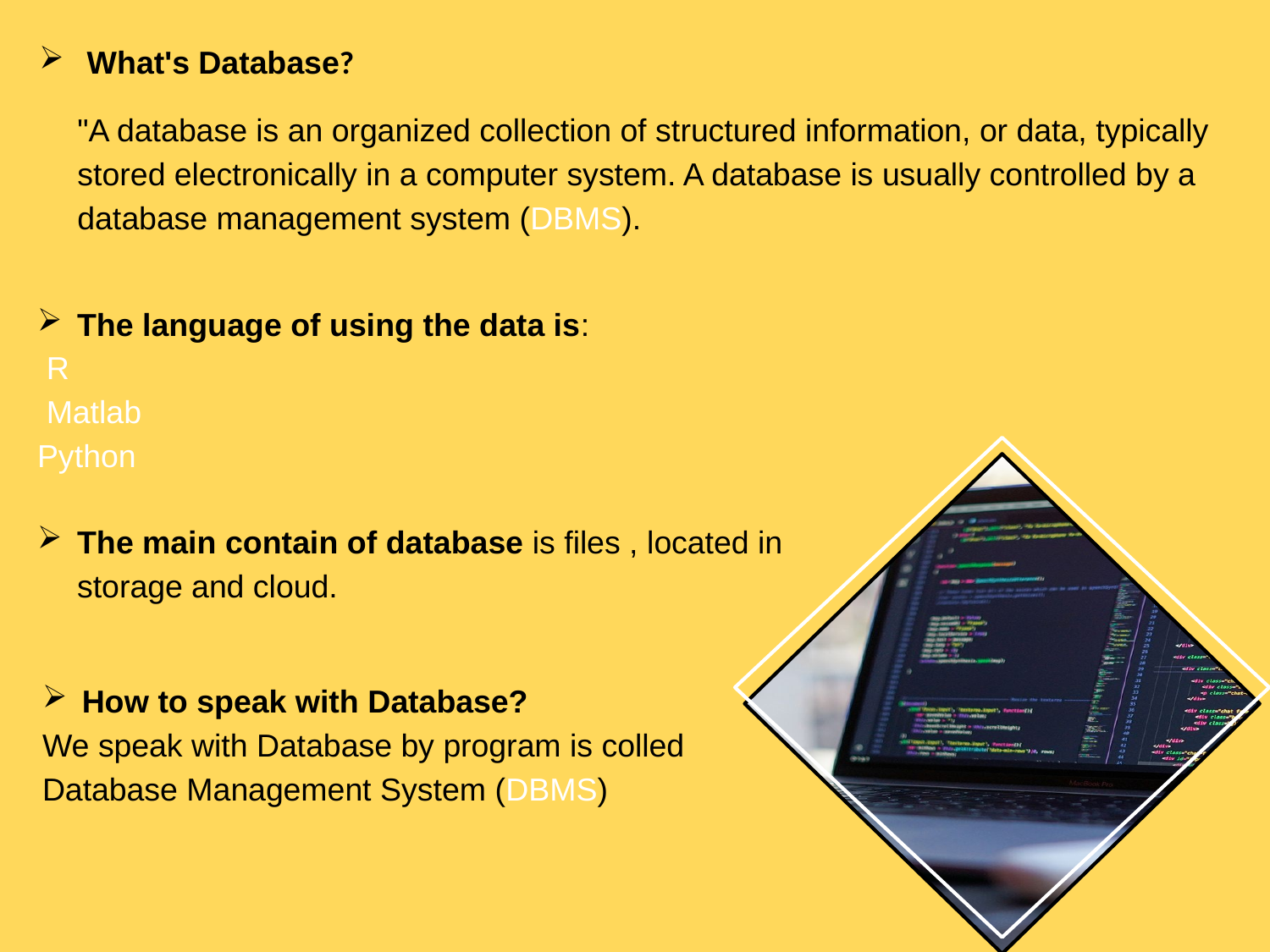

What's Database?

"A database is an organized collection of structured information, or data, typically stored electronically in a computer system. A database is usually controlled by a database management system (DBMS).
The language of using the data is:
 R
 Matlab
Python

The main contain of database is files , located in storage and cloud.

How to speak with Database?
We speak with Database by program is colled Database Management System (DBMS)